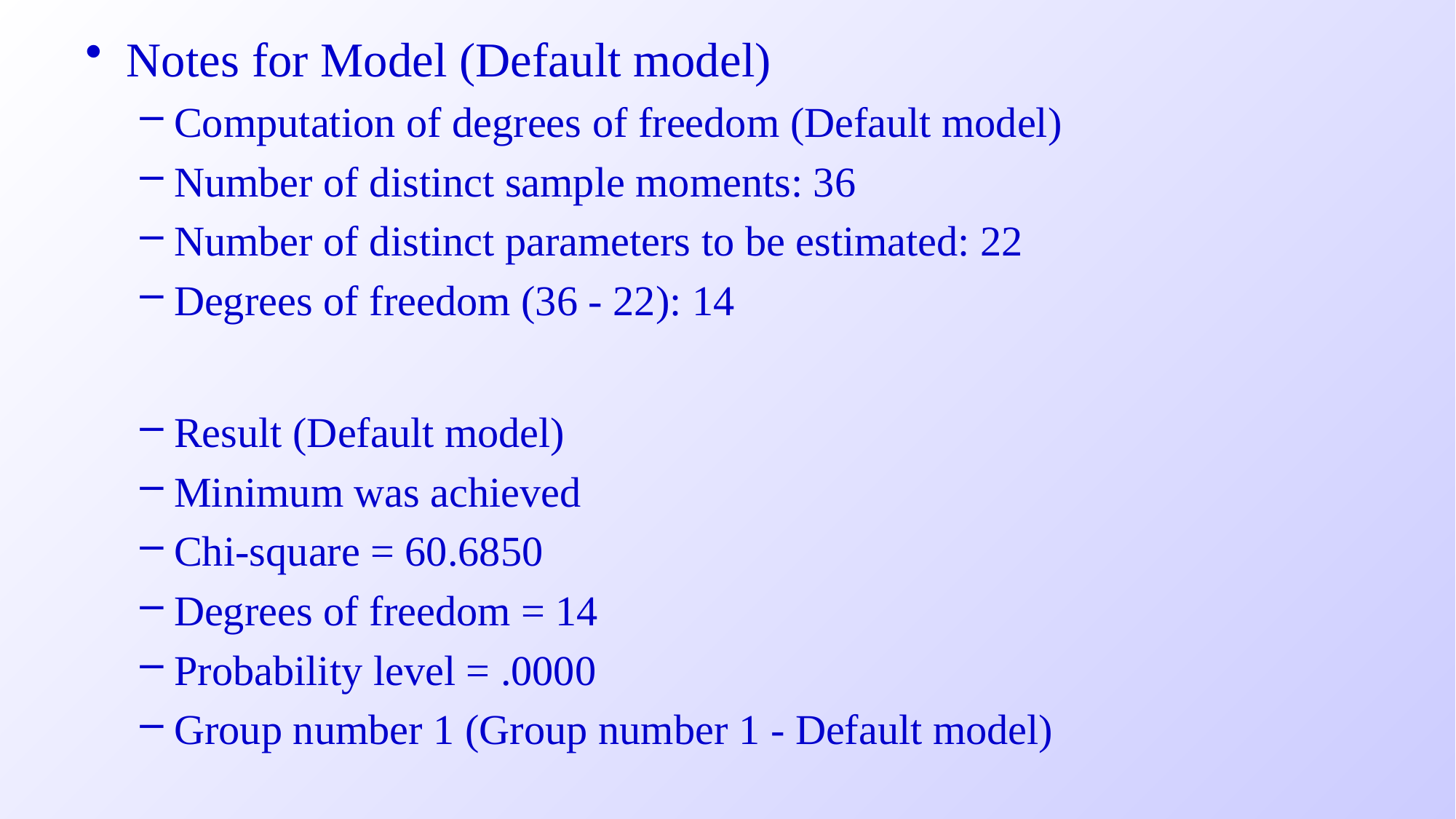

Notes for Model (Default model)
Computation of degrees of freedom (Default model)
Number of distinct sample moments: 36
Number of distinct parameters to be estimated: 22
Degrees of freedom (36 - 22): 14

Result (Default model)
Minimum was achieved
Chi-square = 60.6850
Degrees of freedom = 14
Probability level = .0000
Group number 1 (Group number 1 - Default model)